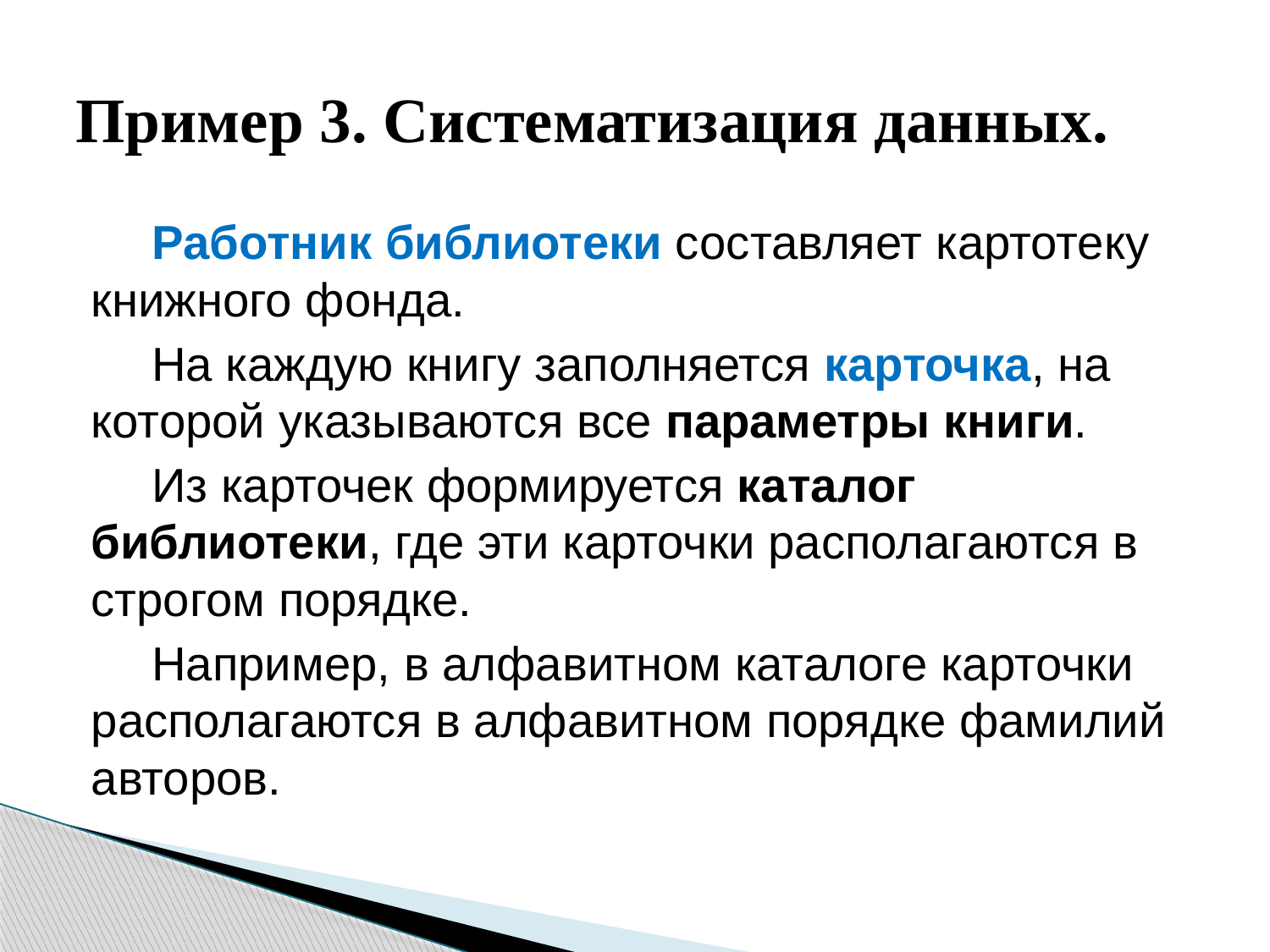

# Пример 3. Систематизация данных.
Работник библиотеки составляет картотеку книжного фонда.
На каждую книгу заполняется карточка, на которой указываются все параметры книги.
Из карточек формируется каталог библиотеки, где эти карточки располагаются в строгом порядке.
Например, в алфавитном каталоге карточки располагаются в алфавитном порядке фамилий авторов.